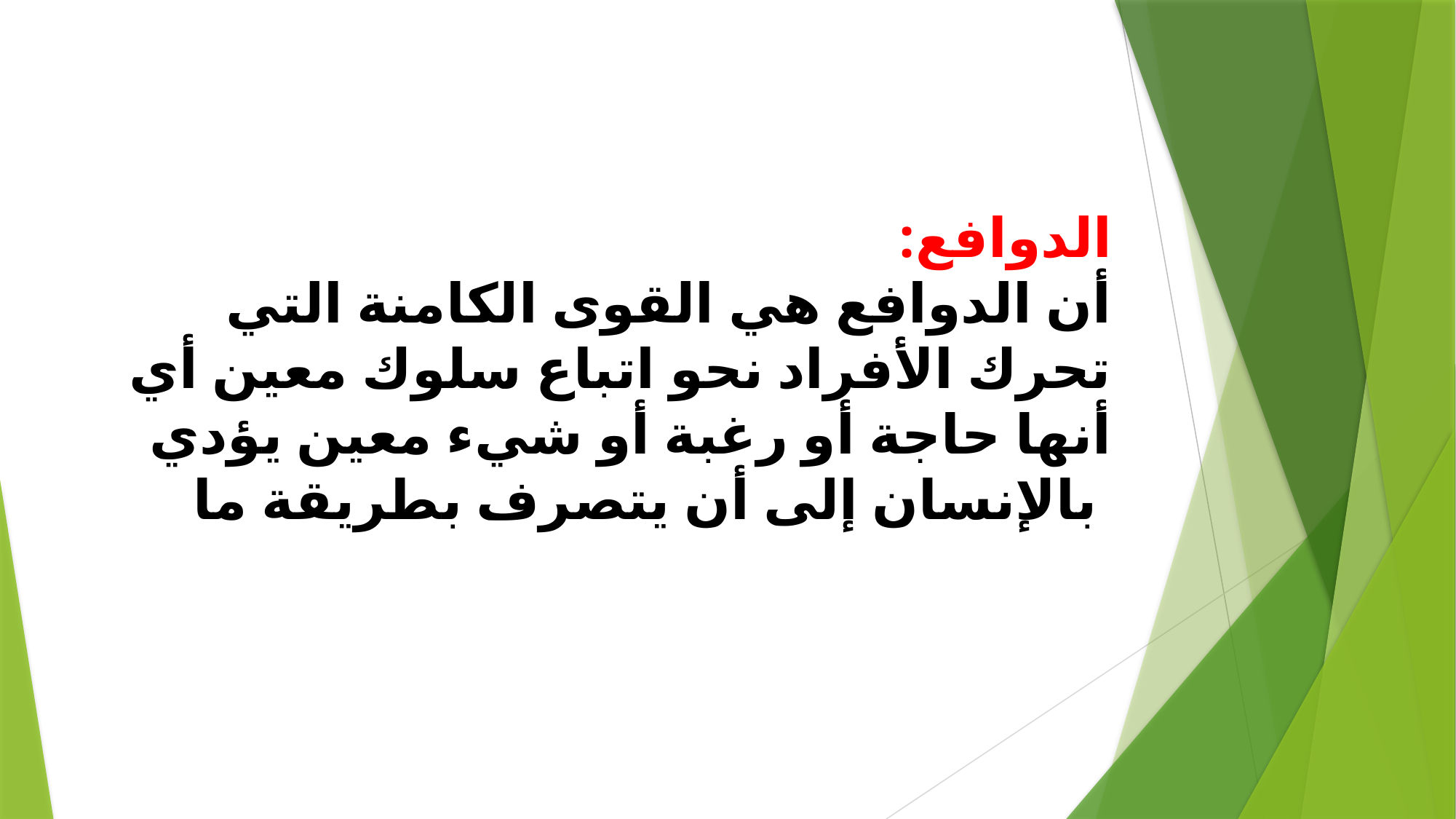

الدوافع:
أن الدوافع هي القوى الكامنة التي تحرك الأفراد نحو اتباع سلوك معين أي أنها حاجة أو رغبة أو شيء معين يؤدي بالإنسان إلى أن يتصرف بطريقة ما